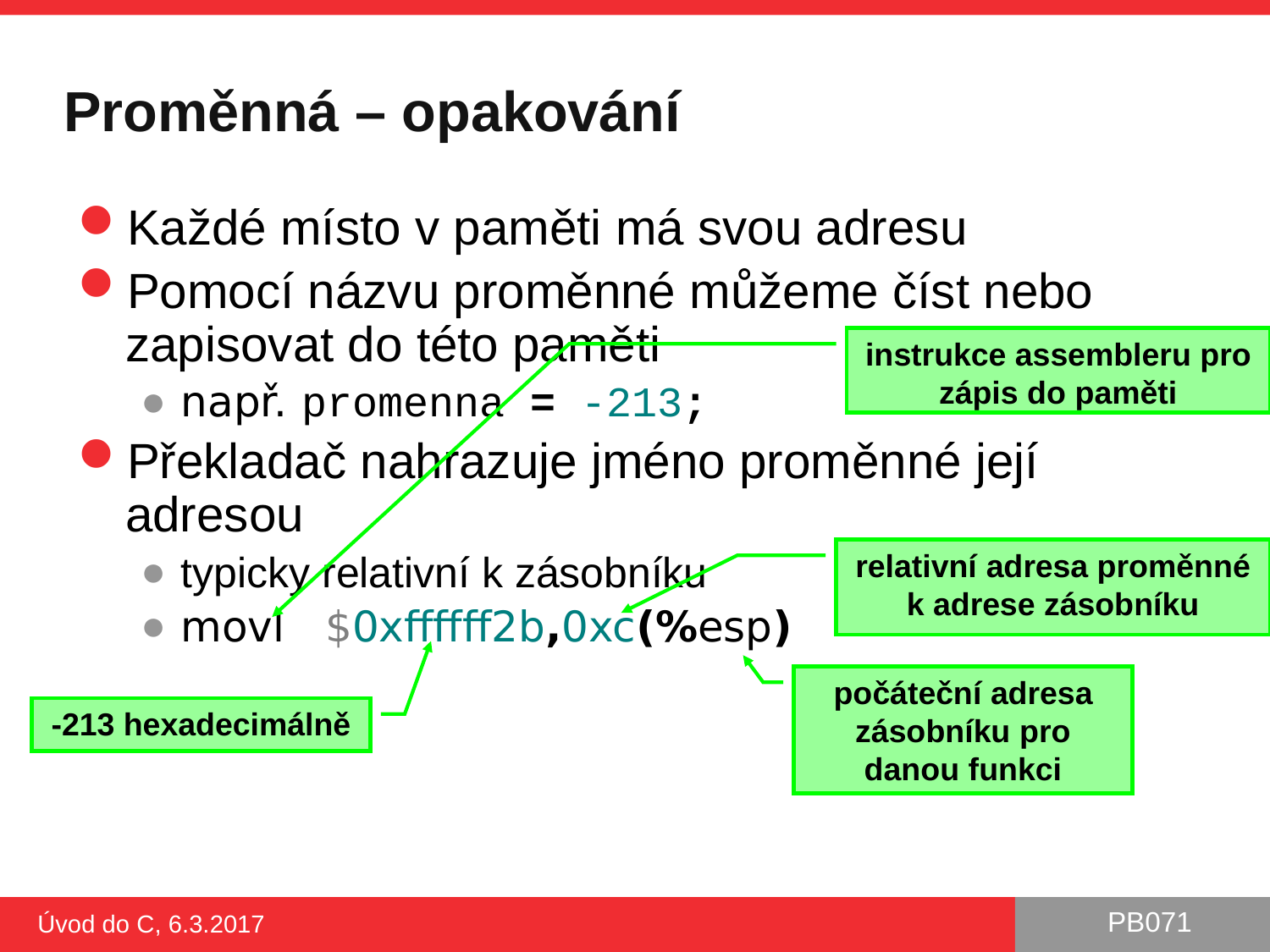

# Proměnná – opakování
Každé místo v paměti má svou adresu
Pomocí názvu proměnné můžeme číst nebo zapisovat do této paměti
např. promenna = -213;
Překladač nahrazuje jméno proměnné její adresou
typicky relativní k zásobníku
movl   $0xffffff2b,0xc(%esp)
instrukce assembleru pro zápis do paměti
relativní adresa proměnné k adrese zásobníku
počáteční adresa zásobníku pro danou funkci
-213 hexadecimálně
Úvod do C, 6.3.2017